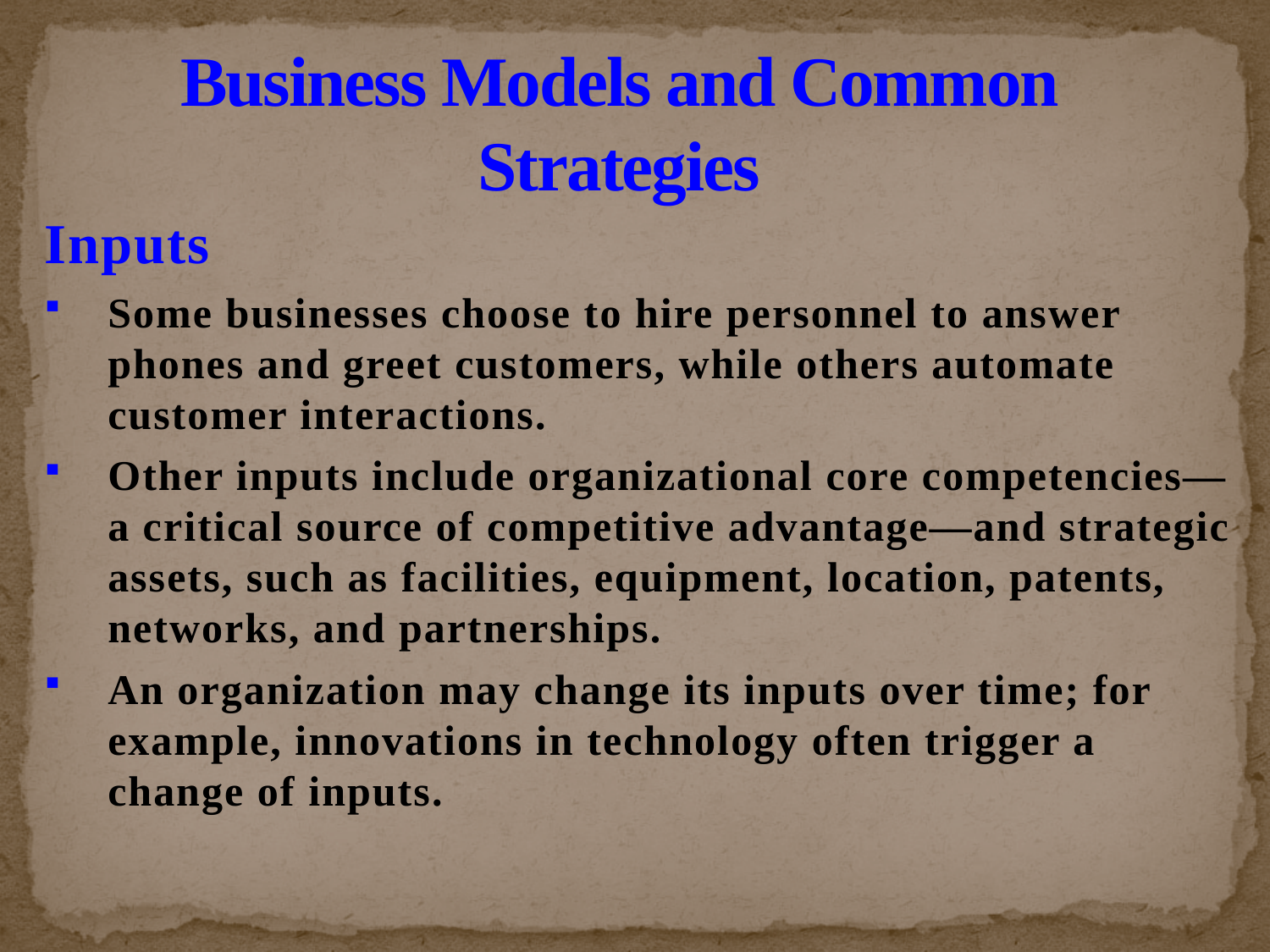

# Business Models and Common Strategies
Inputs
Some businesses choose to hire personnel to answer phones and greet customers, while others automate customer interactions.
Other inputs include organizational core competencies—a critical source of competitive advantage—and strategic assets, such as facilities, equipment, location, patents, networks, and partnerships.
An organization may change its inputs over time; for example, innovations in technology often trigger a change of inputs.